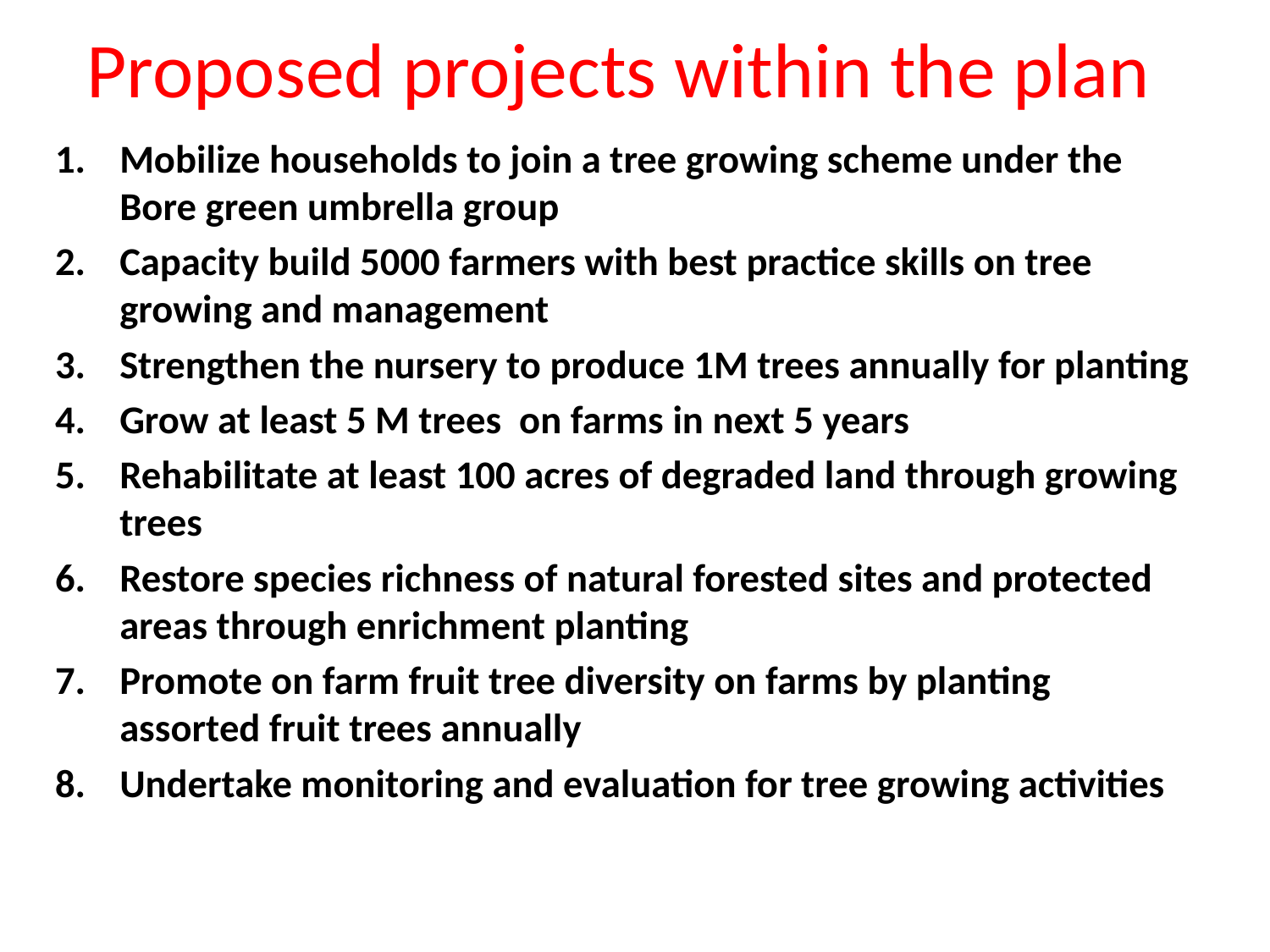

# Proposed projects within the plan
Mobilize households to join a tree growing scheme under the Bore green umbrella group
Capacity build 5000 farmers with best practice skills on tree growing and management
Strengthen the nursery to produce 1M trees annually for planting
Grow at least 5 M trees  on farms in next 5 years
Rehabilitate at least 100 acres of degraded land through growing trees
Restore species richness of natural forested sites and protected areas through enrichment planting
Promote on farm fruit tree diversity on farms by planting assorted fruit trees annually
Undertake monitoring and evaluation for tree growing activities